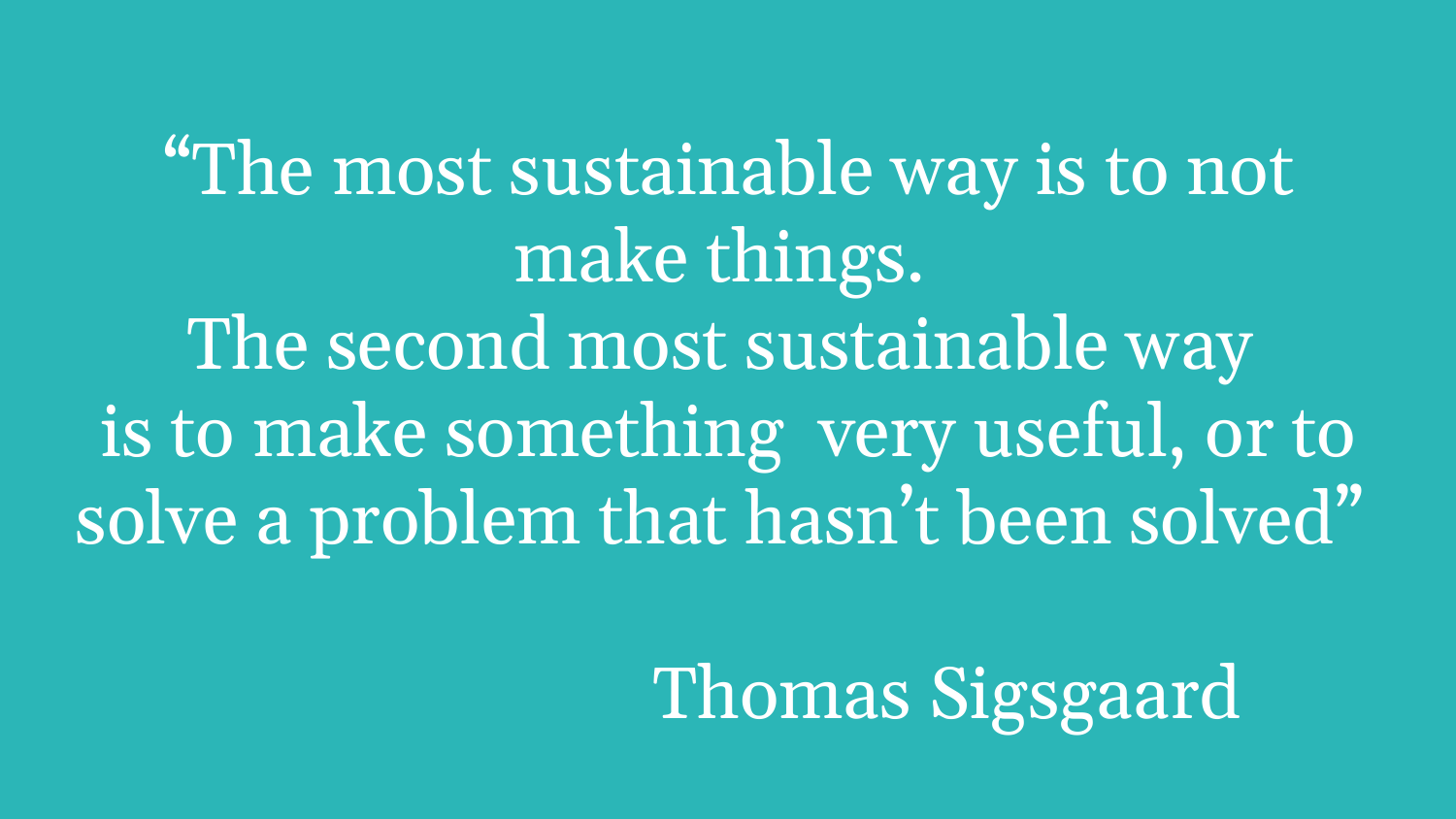

“The most sustainable way is to not make things.
The second most sustainable way
is to make something  very useful, or to solve a problem that hasn’t been solved”
							         			Thomas Sigsgaard